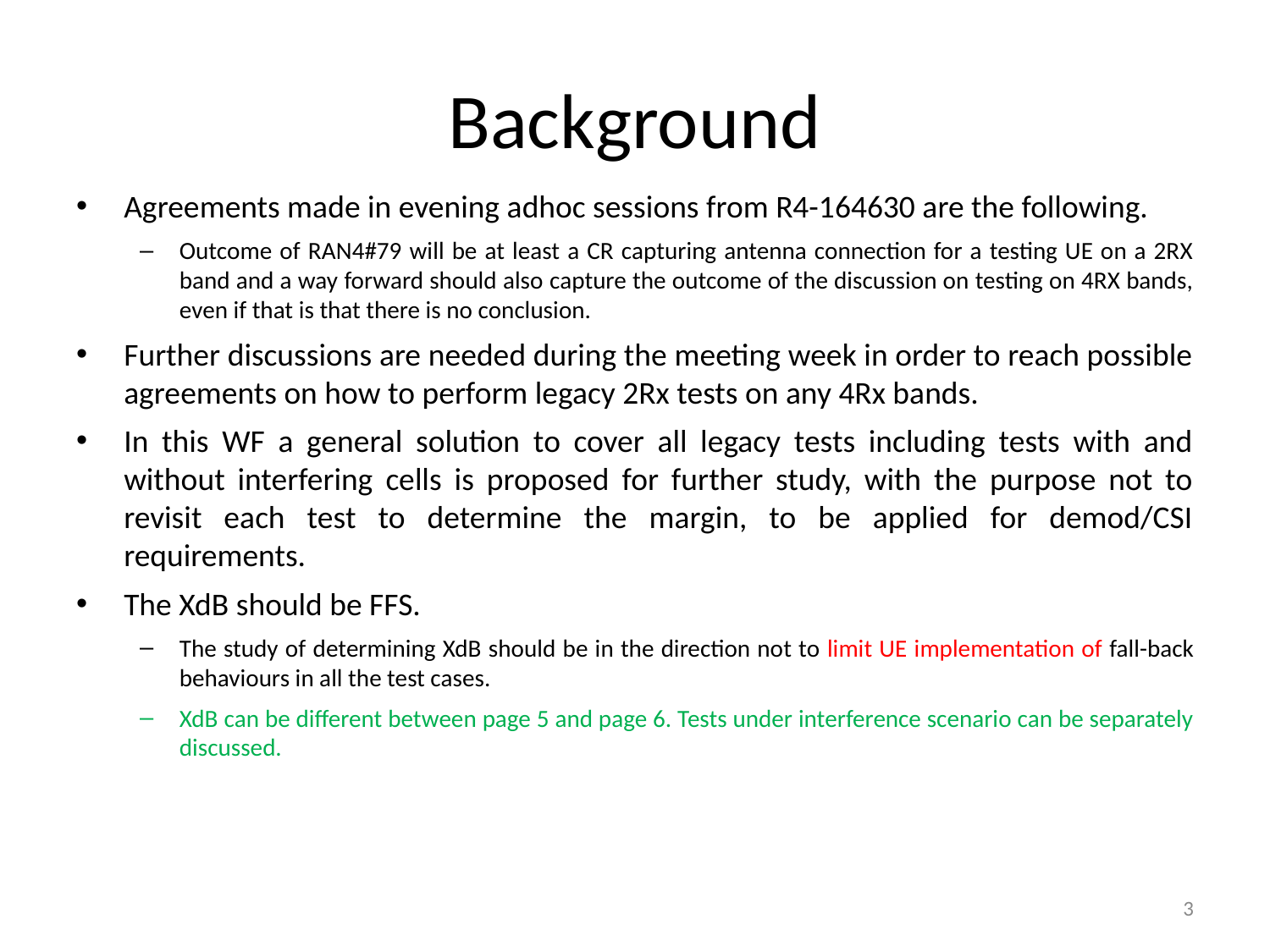

# Background
Agreements made in evening adhoc sessions from R4-164630 are the following.
Outcome of RAN4#79 will be at least a CR capturing antenna connection for a testing UE on a 2RX band and a way forward should also capture the outcome of the discussion on testing on 4RX bands, even if that is that there is no conclusion.
Further discussions are needed during the meeting week in order to reach possible agreements on how to perform legacy 2Rx tests on any 4Rx bands.
In this WF a general solution to cover all legacy tests including tests with and without interfering cells is proposed for further study, with the purpose not to revisit each test to determine the margin, to be applied for demod/CSI requirements.
The XdB should be FFS.
The study of determining XdB should be in the direction not to limit UE implementation of fall-back behaviours in all the test cases.
XdB can be different between page 5 and page 6. Tests under interference scenario can be separately discussed.

3